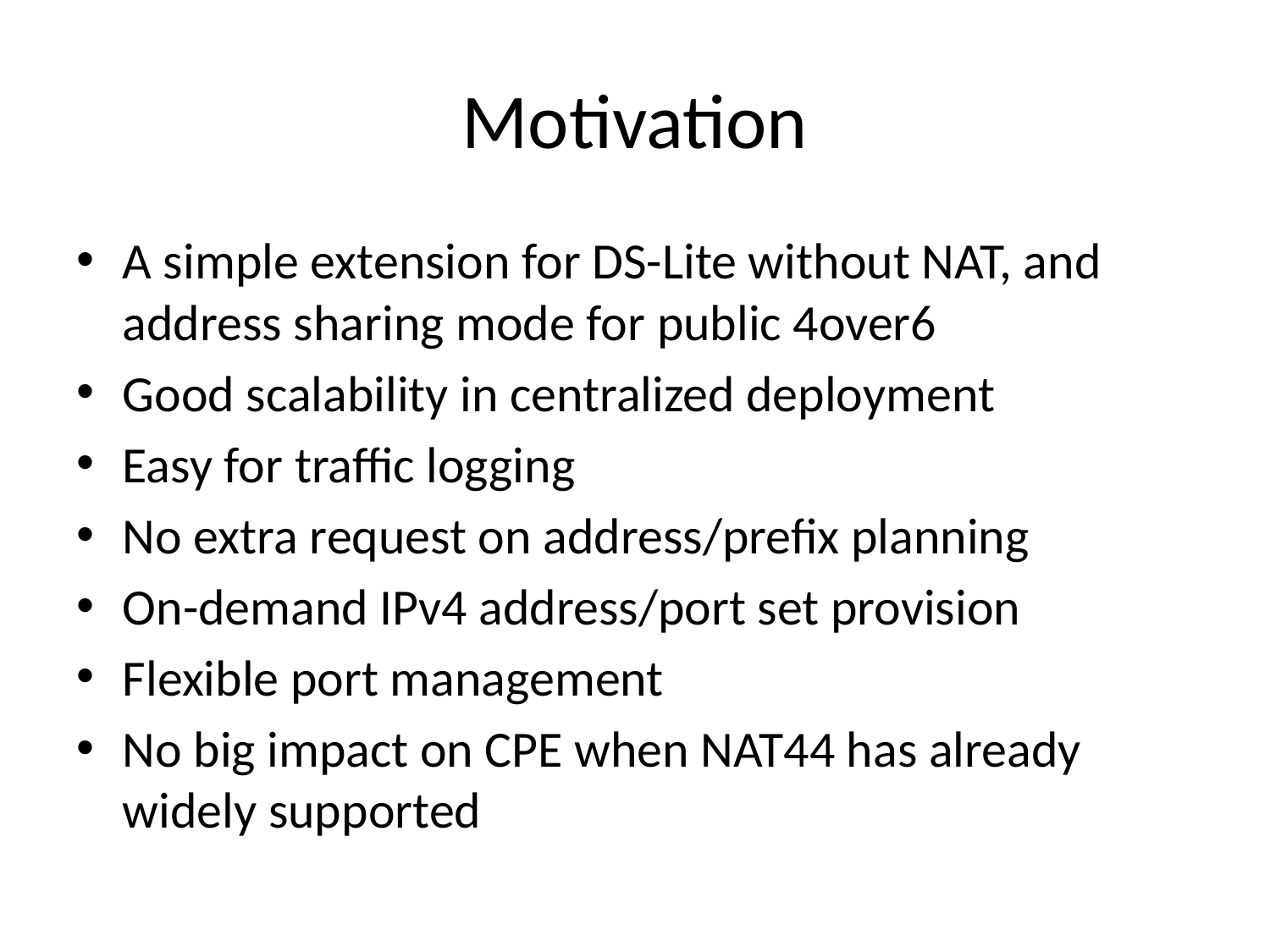

# Motivation
A simple extension for DS-Lite without NAT, and address sharing mode for public 4over6
Good scalability in centralized deployment
Easy for traffic logging
No extra request on address/prefix planning
On-demand IPv4 address/port set provision
Flexible port management
No big impact on CPE when NAT44 has already widely supported